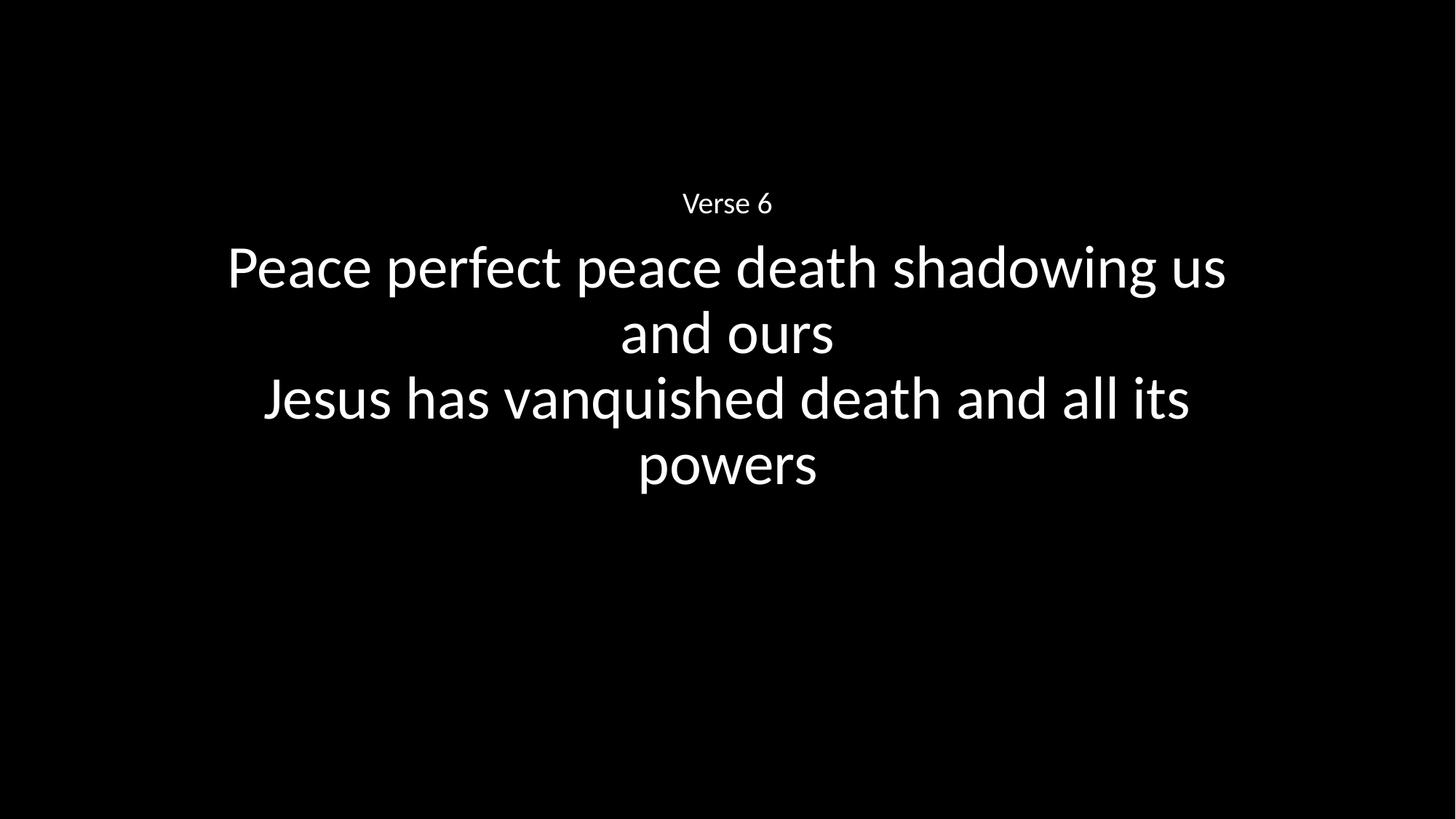

Verse 6
Peace perfect peace death shadowing us and ours
Jesus has vanquished death and all its powers